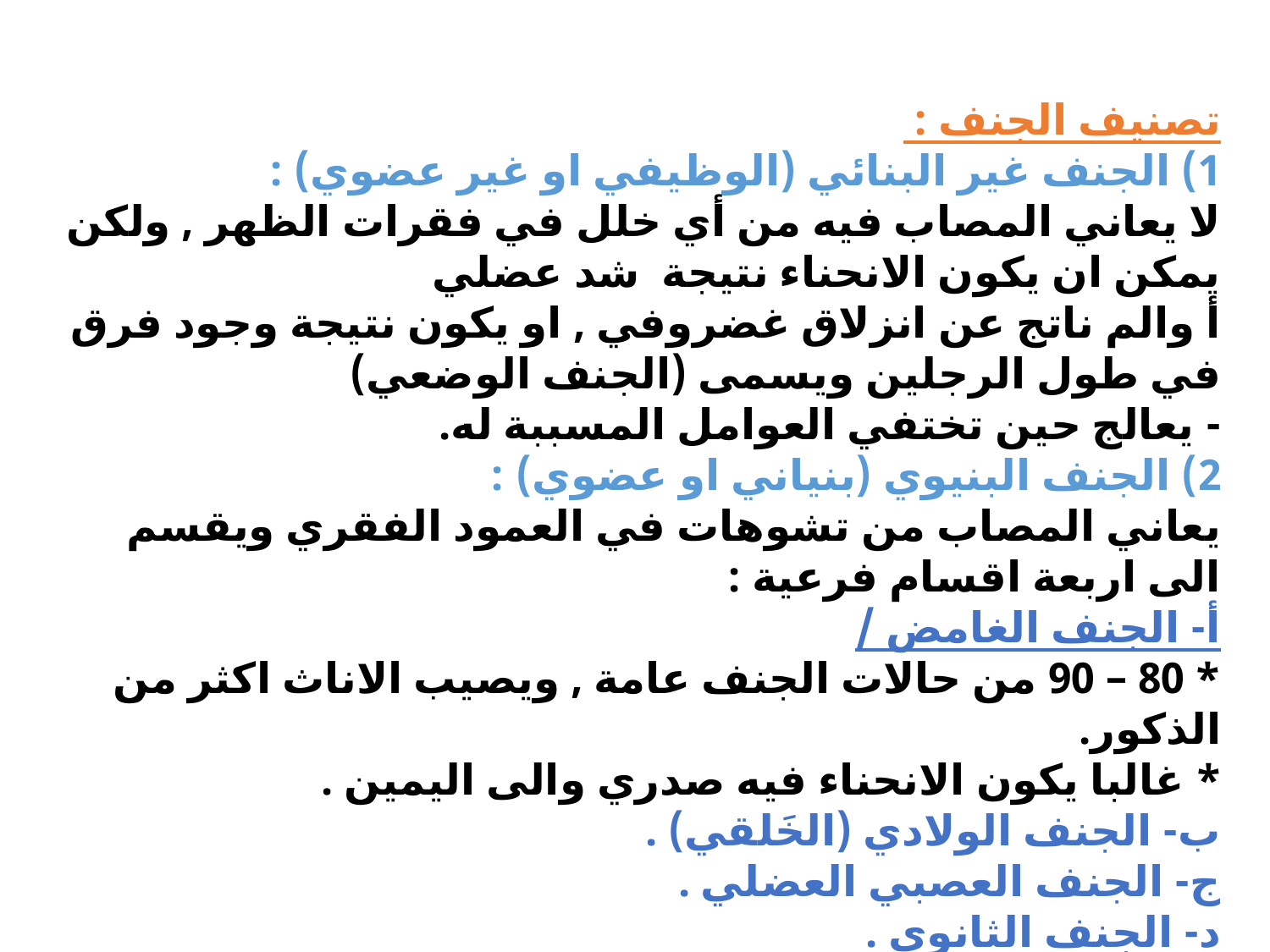

تصنيف الجنف :
1) الجنف غير البنائي (الوظيفي او غير عضوي) :
لا يعاني المصاب فيه من أي خلل في فقرات الظهر , ولكن يمكن ان يكون الانحناء نتيجة  شد عضلي
أ والم ناتج عن انزلاق غضروفي , او يكون نتيجة وجود فرق في طول الرجلين ويسمى (الجنف الوضعي)
- يعالج حين تختفي العوامل المسببة له.
2) الجنف البنيوي (بنياني او عضوي) :
يعاني المصاب من تشوهات في العمود الفقري ويقسم الى اربعة اقسام فرعية :
أ- الجنف الغامض /
* 80 – 90 من حالات الجنف عامة , ويصيب الاناث اكثر من الذكور.
* غالبا يكون الانحناء فيه صدري والى اليمين .
ب- الجنف الولادي (الخَلقي) .
ج- الجنف العصبي العضلي .
د- الجنف الثانوي .